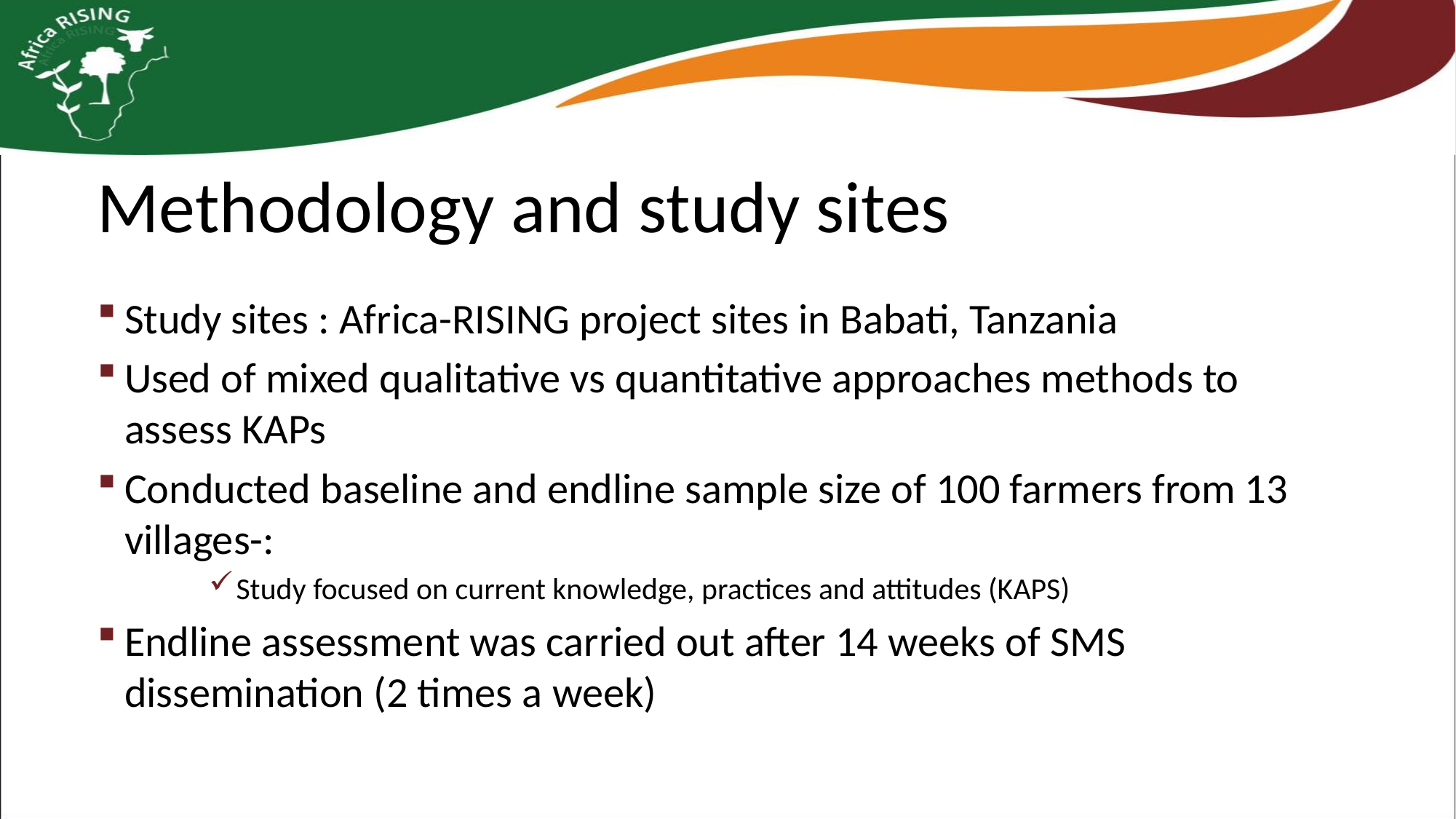

Methodology and study sites
Study sites : Africa-RISING project sites in Babati, Tanzania
Used of mixed qualitative vs quantitative approaches methods to assess KAPs
Conducted baseline and endline sample size of 100 farmers from 13 villages-:
Study focused on current knowledge, practices and attitudes (KAPS)
Endline assessment was carried out after 14 weeks of SMS dissemination (2 times a week)